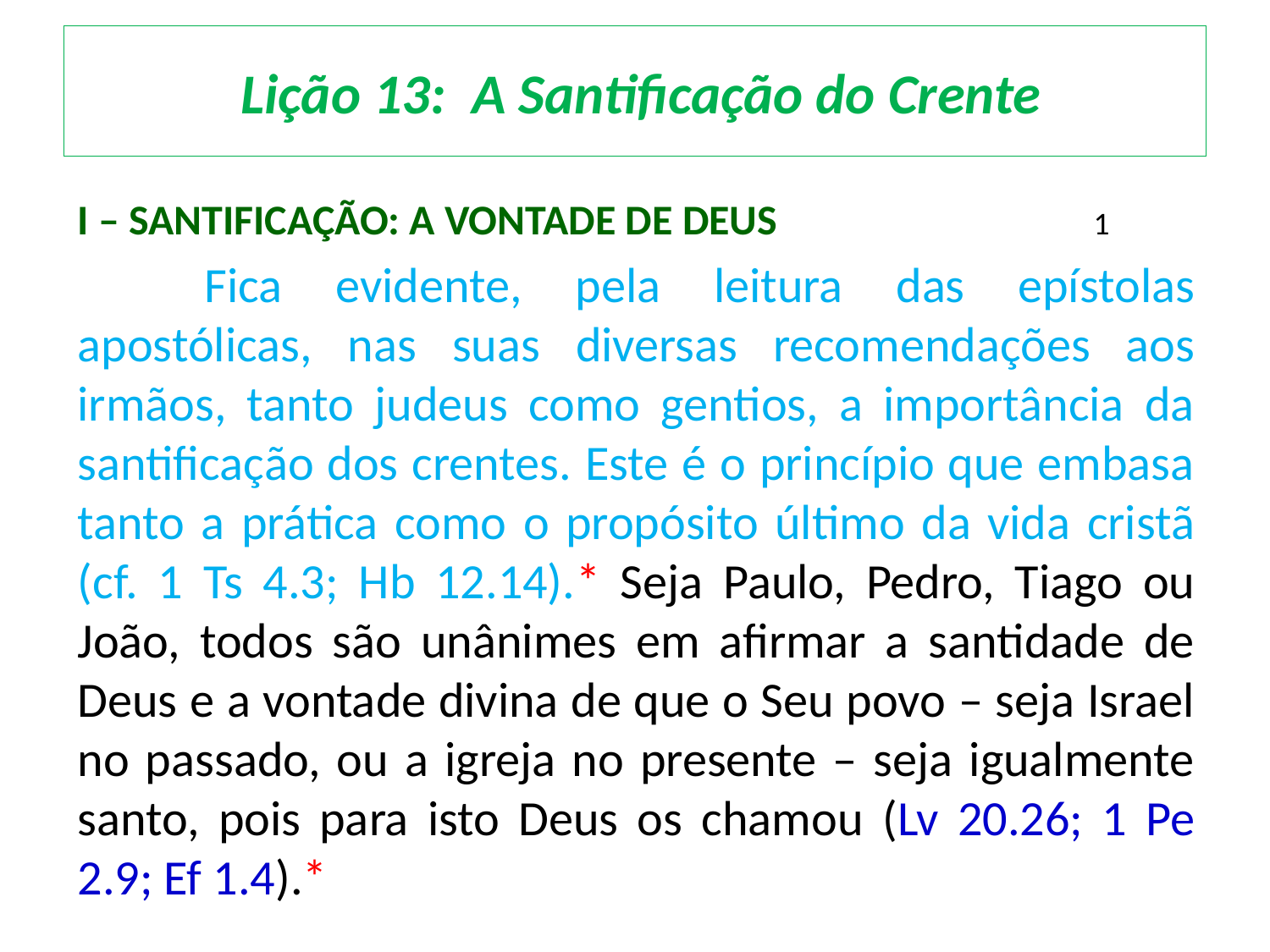

# Lição 13:  A Santificação do Crente
I – SANTIFICAÇÃO: A VONTADE DE DEUS   			1
	Fica evidente, pela leitura das epístolas apostólicas, nas suas diversas recomendações aos irmãos, tanto judeus como gentios, a importância da santificação dos crentes. Este é o princípio que embasa tanto a prática como o propósito último da vida cristã (cf. 1 Ts 4.3; Hb 12.14).* Seja Paulo, Pedro, Tiago ou João, todos são unânimes em afirmar a santidade de Deus e a vontade divina de que o Seu povo – seja Israel no passado, ou a igreja no presente – seja igualmente santo, pois para isto Deus os chamou (Lv 20.26; 1 Pe 2.9; Ef 1.4).*